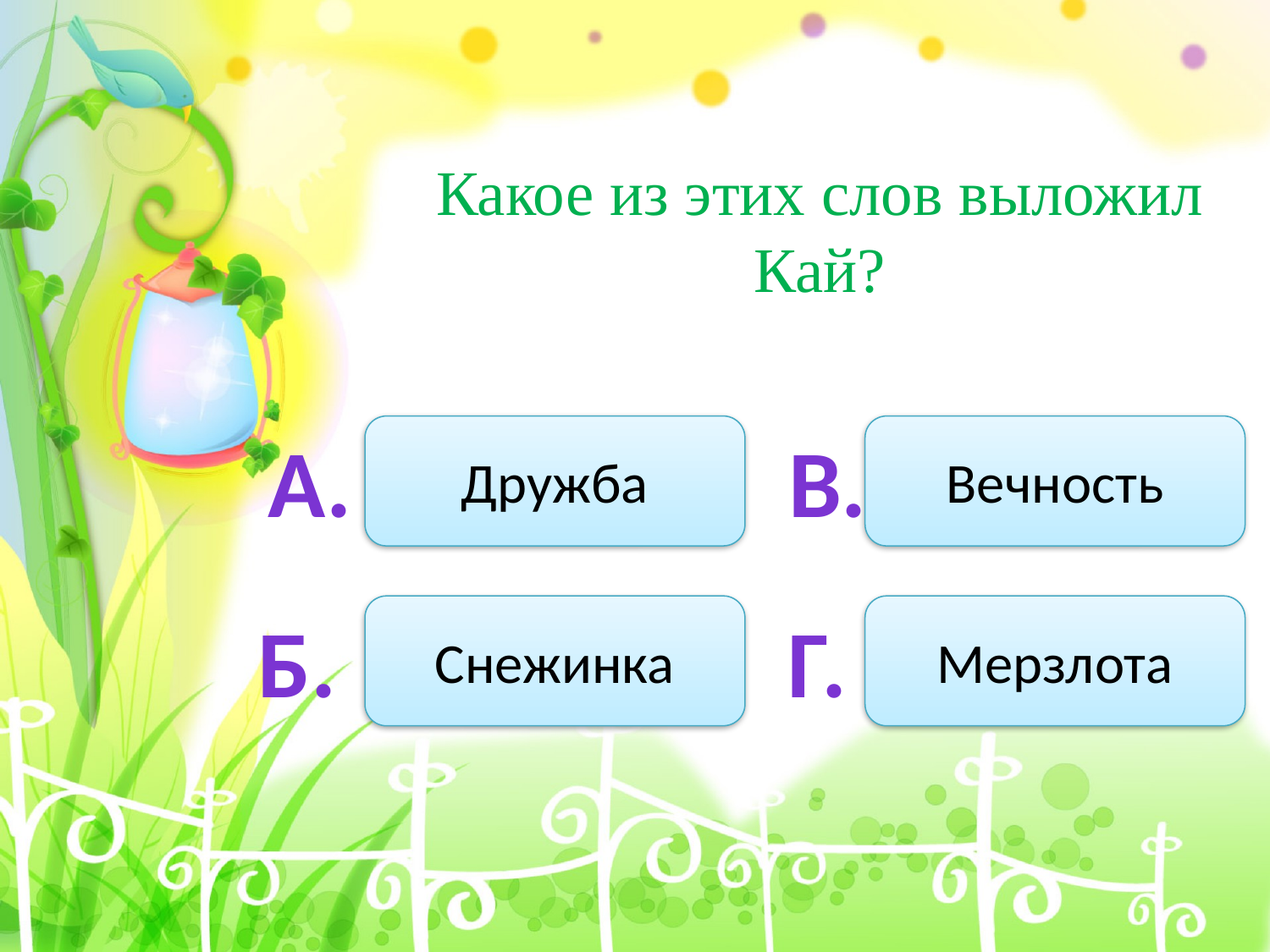

Какое из этих слов выложил Кай?
А.
Дружба
В.
Вечность
Б.
Снежинка
Г.
Мерзлота